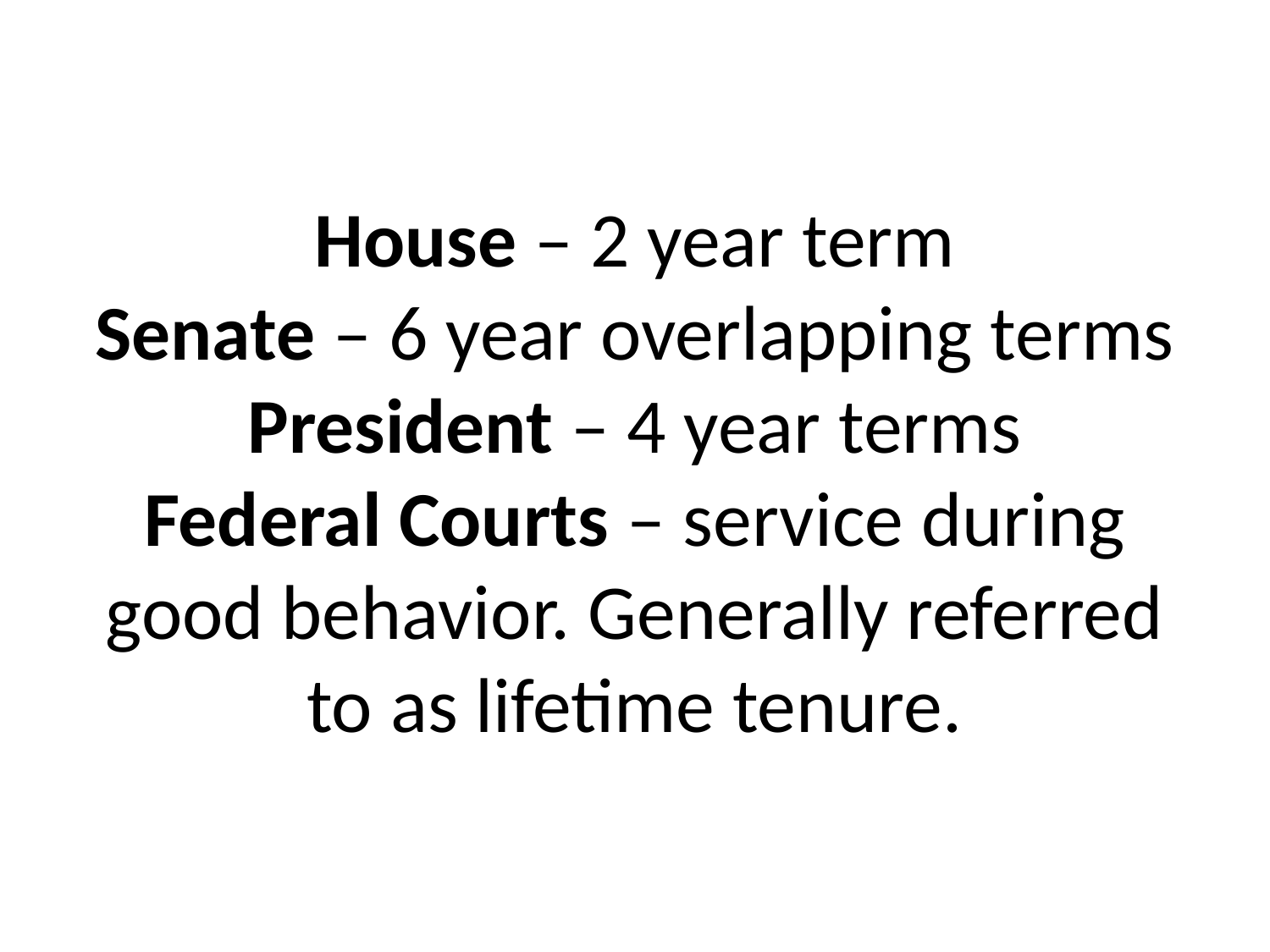

# House – 2 year term Senate – 6 year overlapping terms President – 4 year terms Federal Courts – service during good behavior. Generally referred to as lifetime tenure.